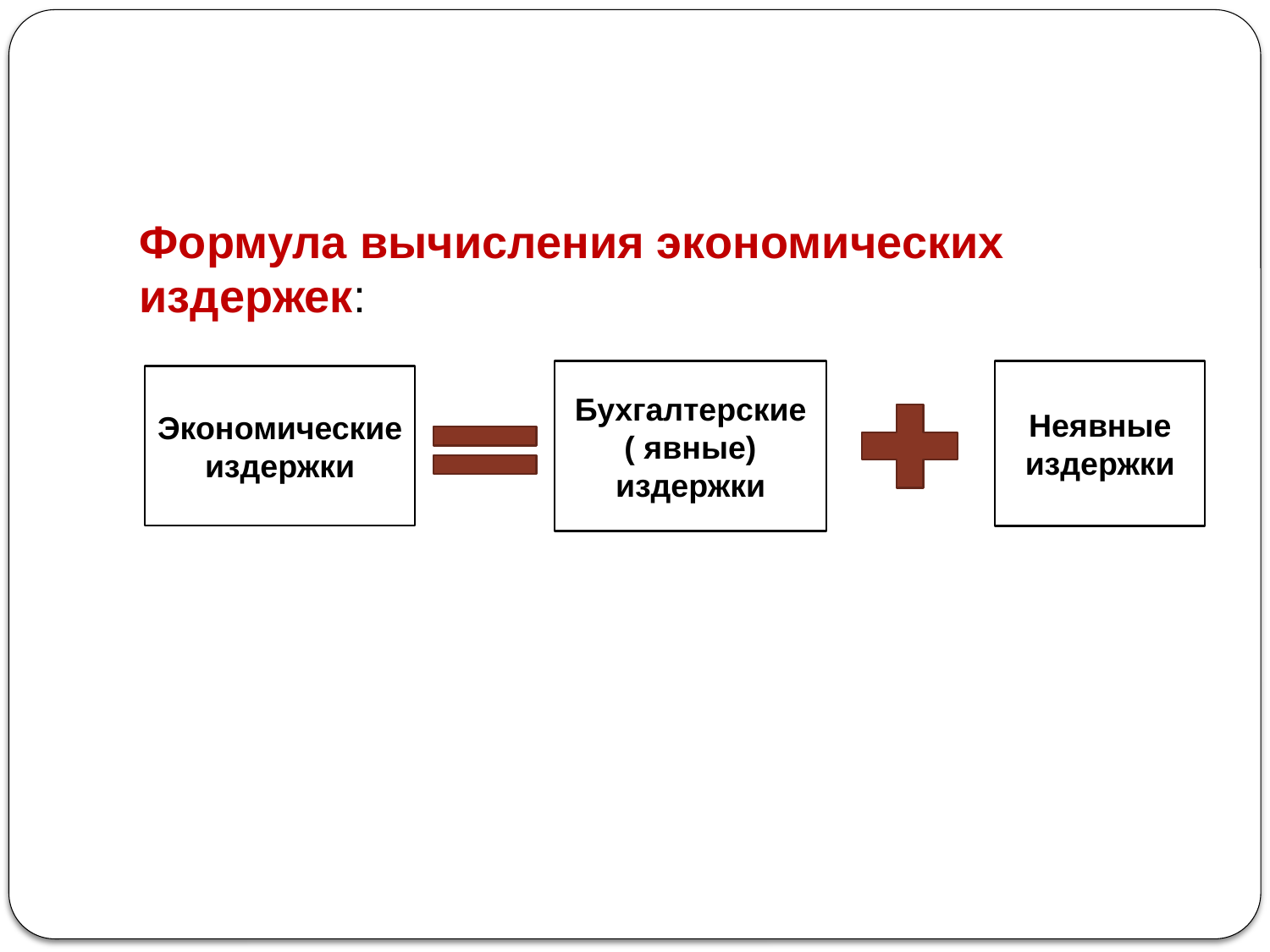

#
Формула вычисления экономических издержек:

Бухгалтерские ( явные) издержки
Неявные издержки
Экономические издержки